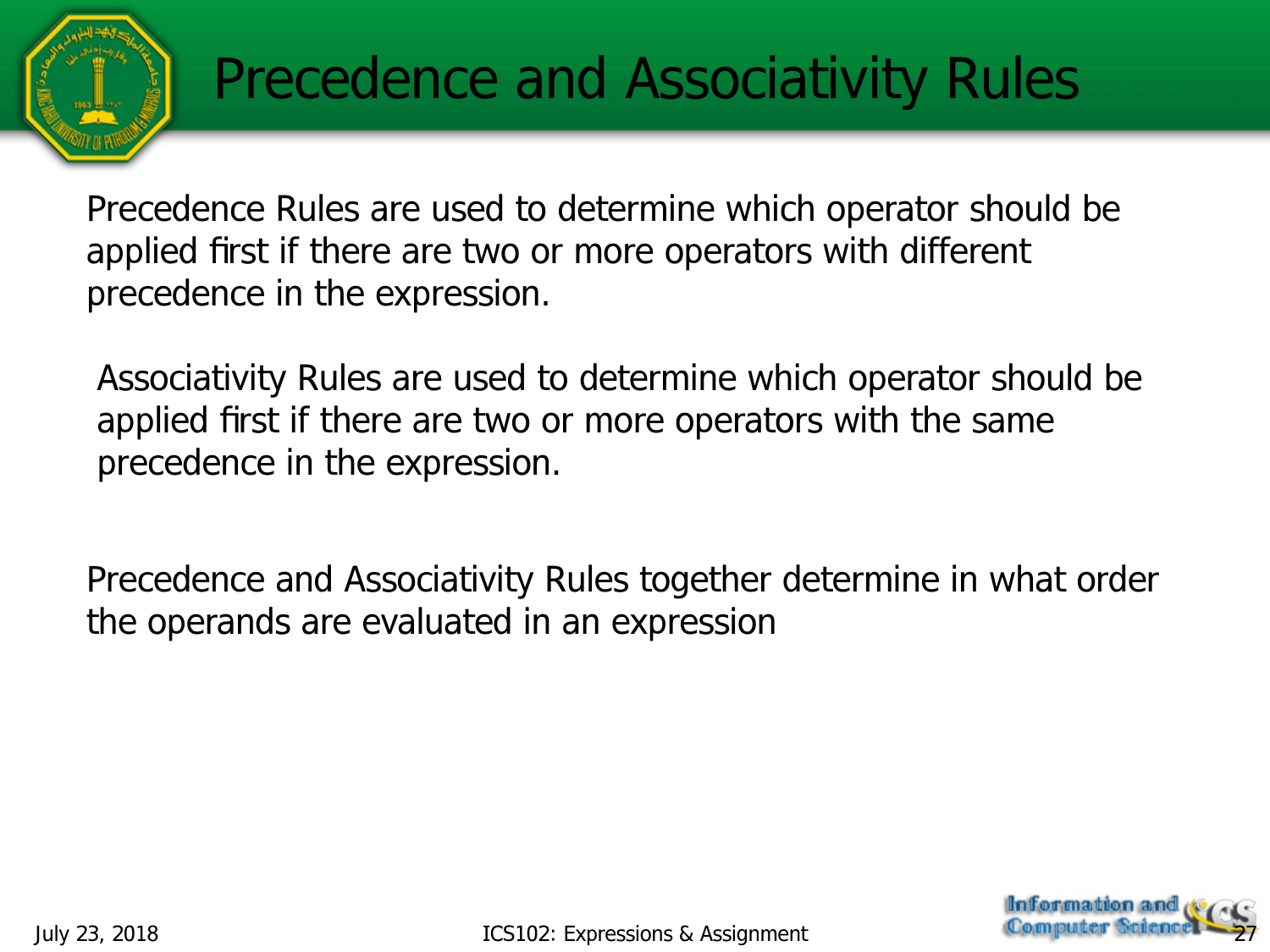

Precedence and Associativity Rules
Precedence Rules are used to determine which operator should be applied first if there are two or more operators with different precedence in the expression.

Associativity Rules are used to determine which operator should be
applied first if there are two or more operators with the same precedence in the expression.
Precedence and Associativity Rules together determine in what order the operands are evaluated in an expression

July 23, 2018
ICS102: Expressions & Assignment
27